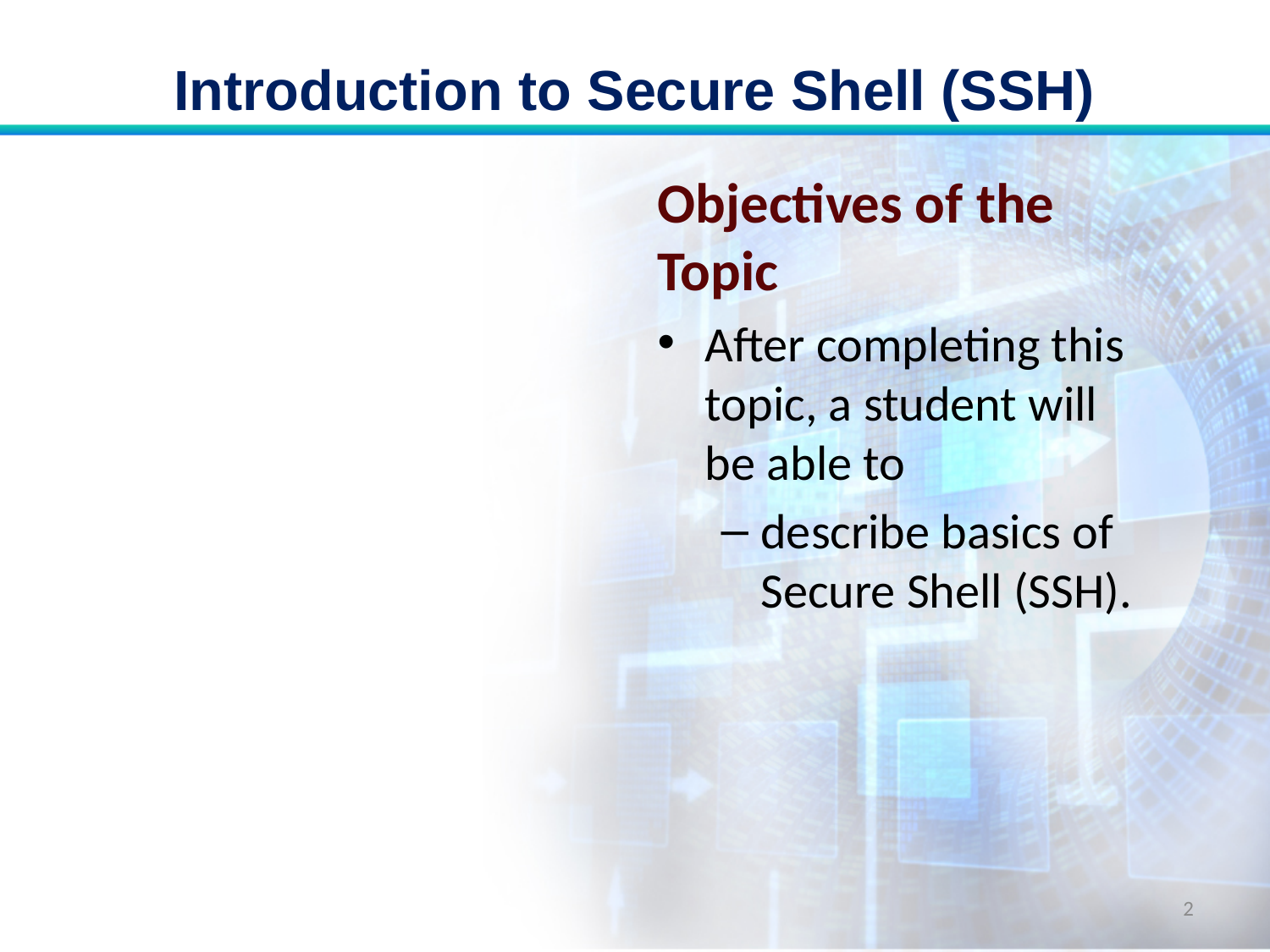

# Introduction to Secure Shell (SSH)
Objectives of the Topic
After completing this topic, a student will be able to
describe basics of Secure Shell (SSH).
2